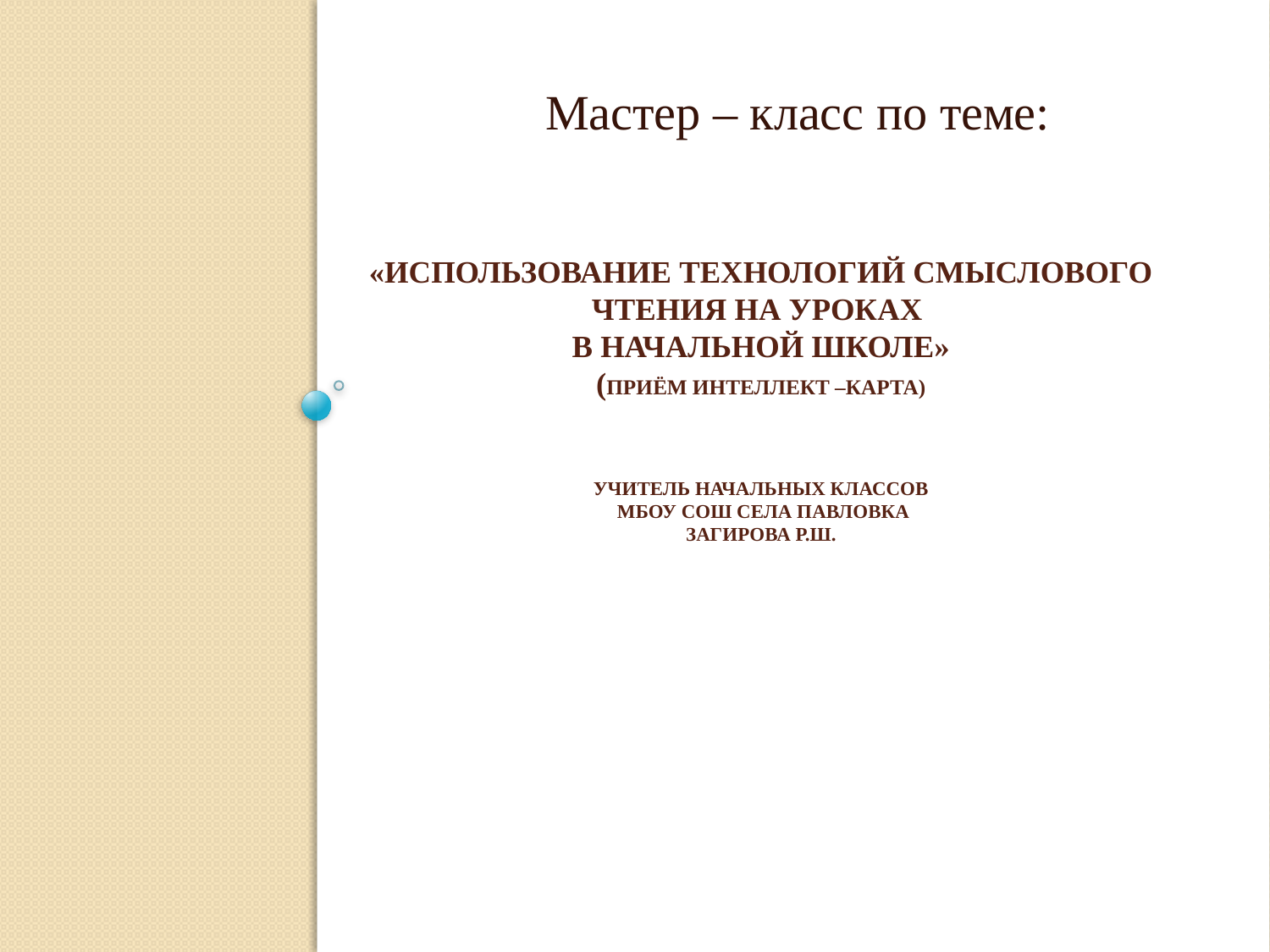

Мастер – класс по теме:
# «Использование технологий смыслового чтения на уроках в начальной школе» (приём интеллект –карта) Учитель начальных классов МБОУ СОШ села Павловка Загирова Р.Ш.